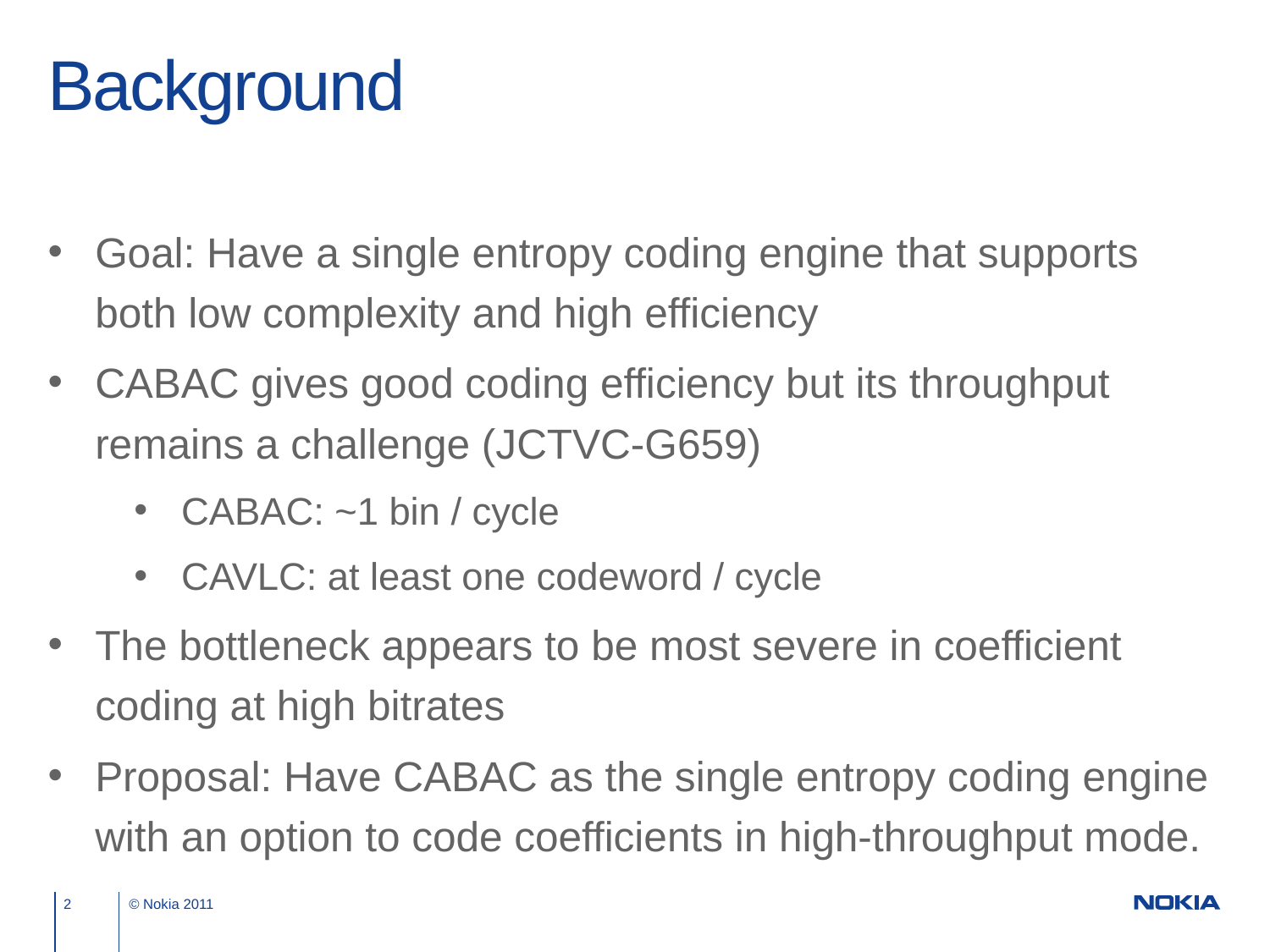

# Background
Goal: Have a single entropy coding engine that supports both low complexity and high efficiency
CABAC gives good coding efficiency but its throughput remains a challenge (JCTVC-G659)
CABAC: ~1 bin / cycle
CAVLC: at least one codeword / cycle
The bottleneck appears to be most severe in coefficient coding at high bitrates
Proposal: Have CABAC as the single entropy coding engine with an option to code coefficients in high-throughput mode.
2
© Nokia 2011